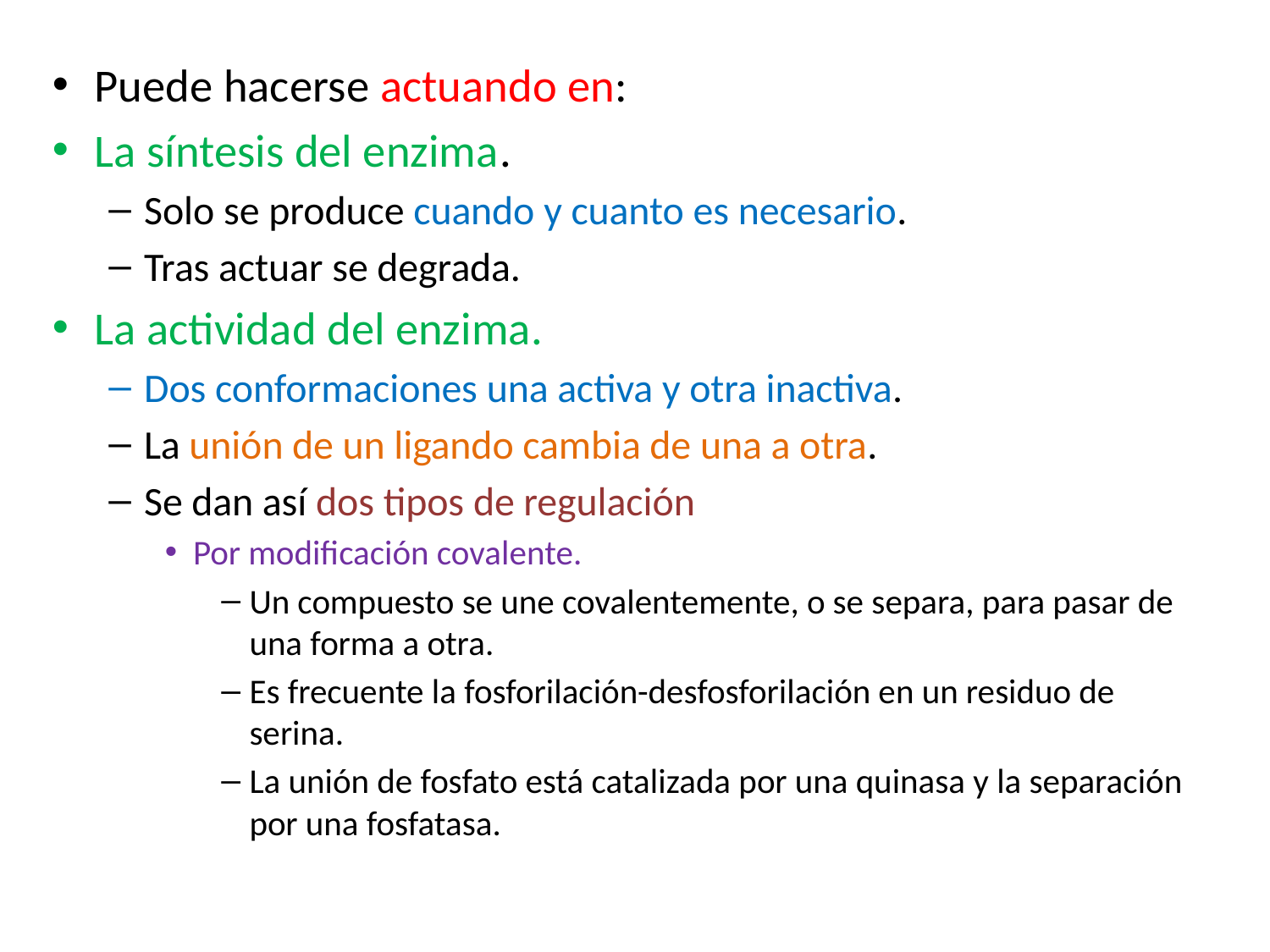

#
Puede hacerse actuando en:
La síntesis del enzima.
Solo se produce cuando y cuanto es necesario.
Tras actuar se degrada.
La actividad del enzima.
Dos conformaciones una activa y otra inactiva.
La unión de un ligando cambia de una a otra.
Se dan así dos tipos de regulación
Por modificación covalente.
Un compuesto se une covalentemente, o se separa, para pasar de una forma a otra.
Es frecuente la fosforilación-desfosforilación en un residuo de serina.
La unión de fosfato está catalizada por una quinasa y la separación por una fosfatasa.